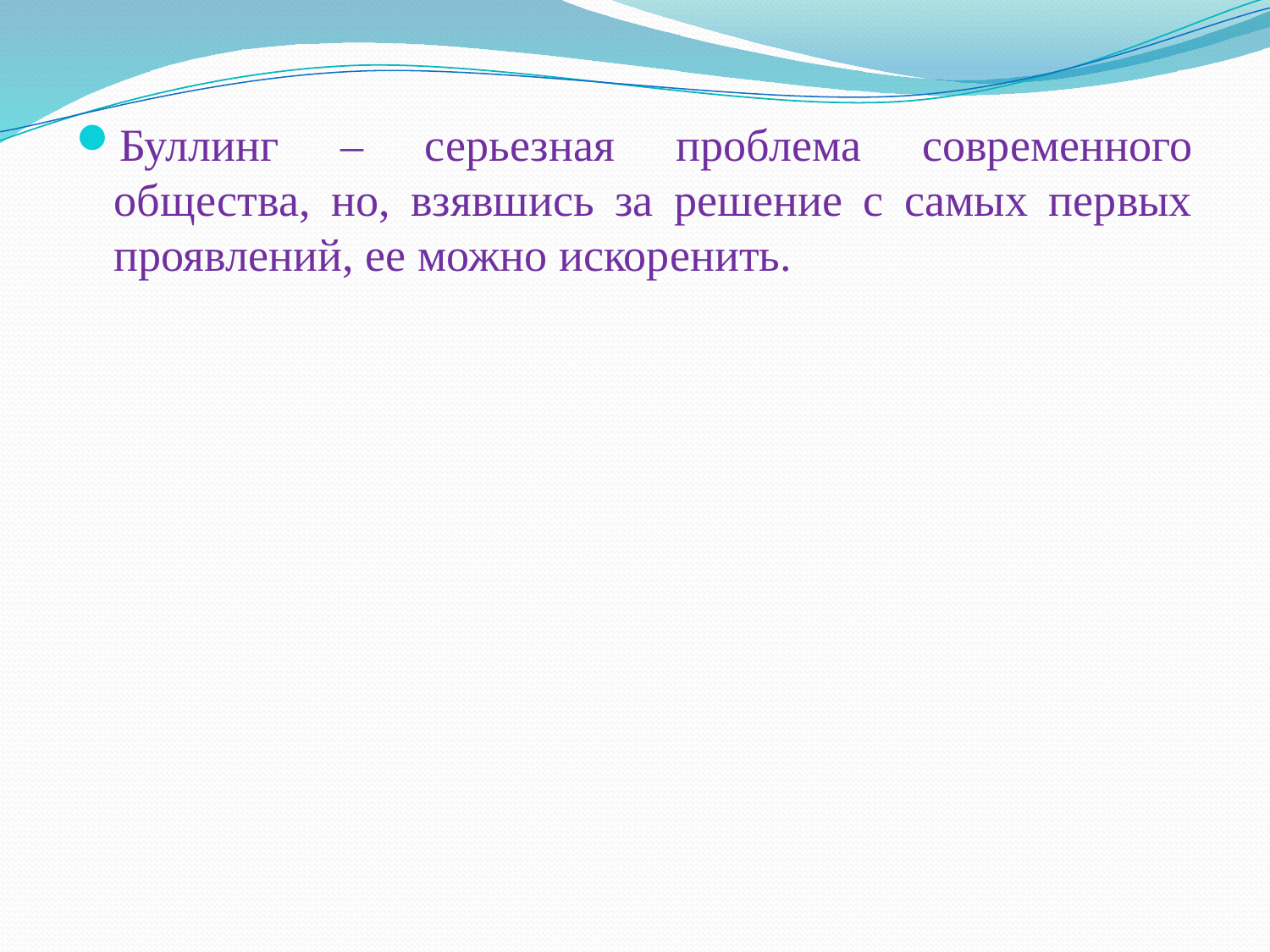

Буллинг – серьезная проблема современного общества, но, взявшись за решение с самых первых проявлений, ее можно искоренить.